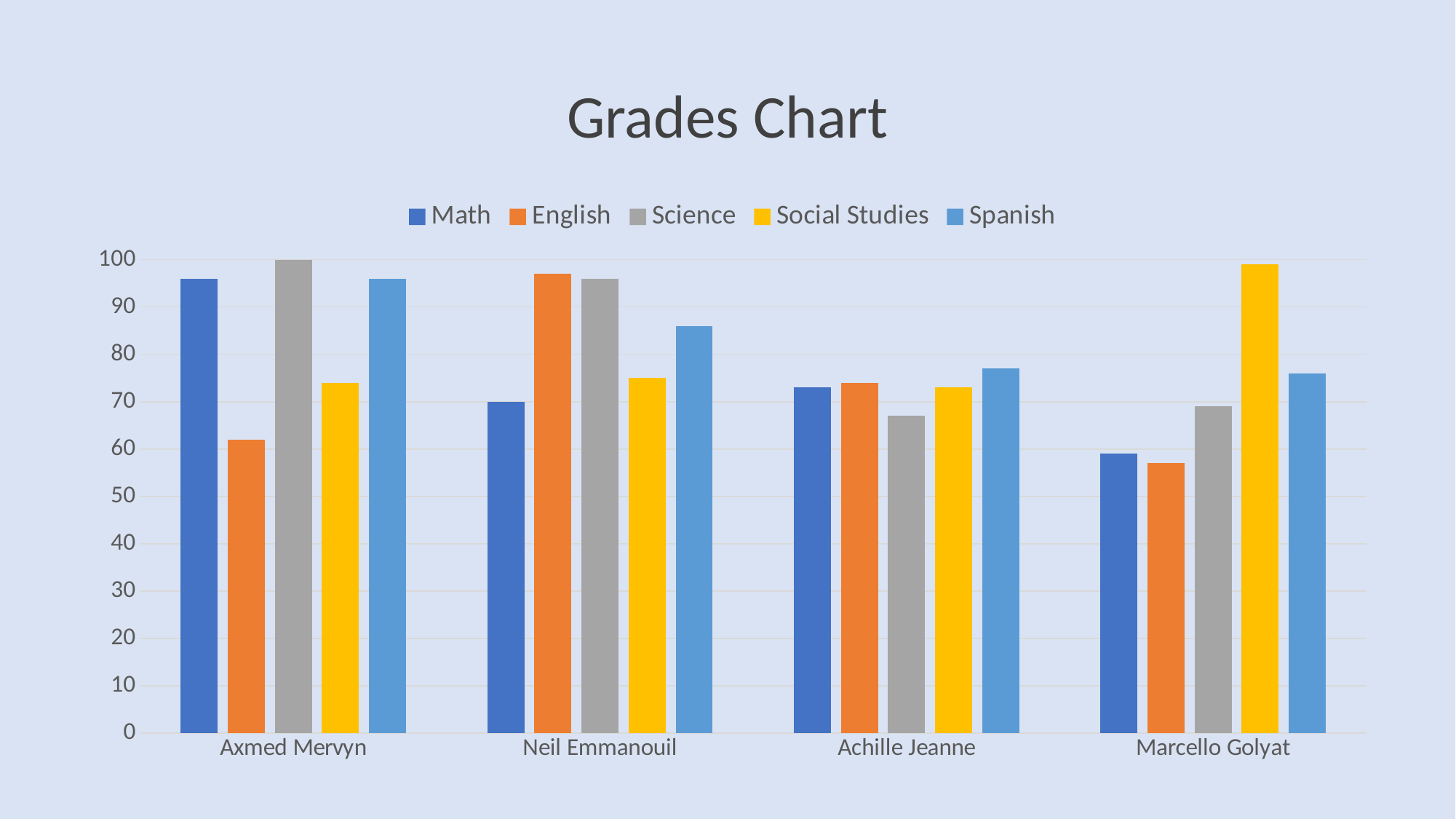

# Grades Chart

### Chart

| Category | Math | English | Science | Social Studies | Spanish |
|---|---|---|---|---|---|
| Axmed Mervyn | 96.0 | 62.0 | 100.0 | 74.0 | 96.0 |
| Neil Emmanouil | 70.0 | 97.0 | 96.0 | 75.0 | 86.0 |
| Achille Jeanne | 73.0 | 74.0 | 67.0 | 73.0 | 77.0 |
| Marcello Golyat | 59.0 | 57.0 | 69.0 | 99.0 | 76.0 |